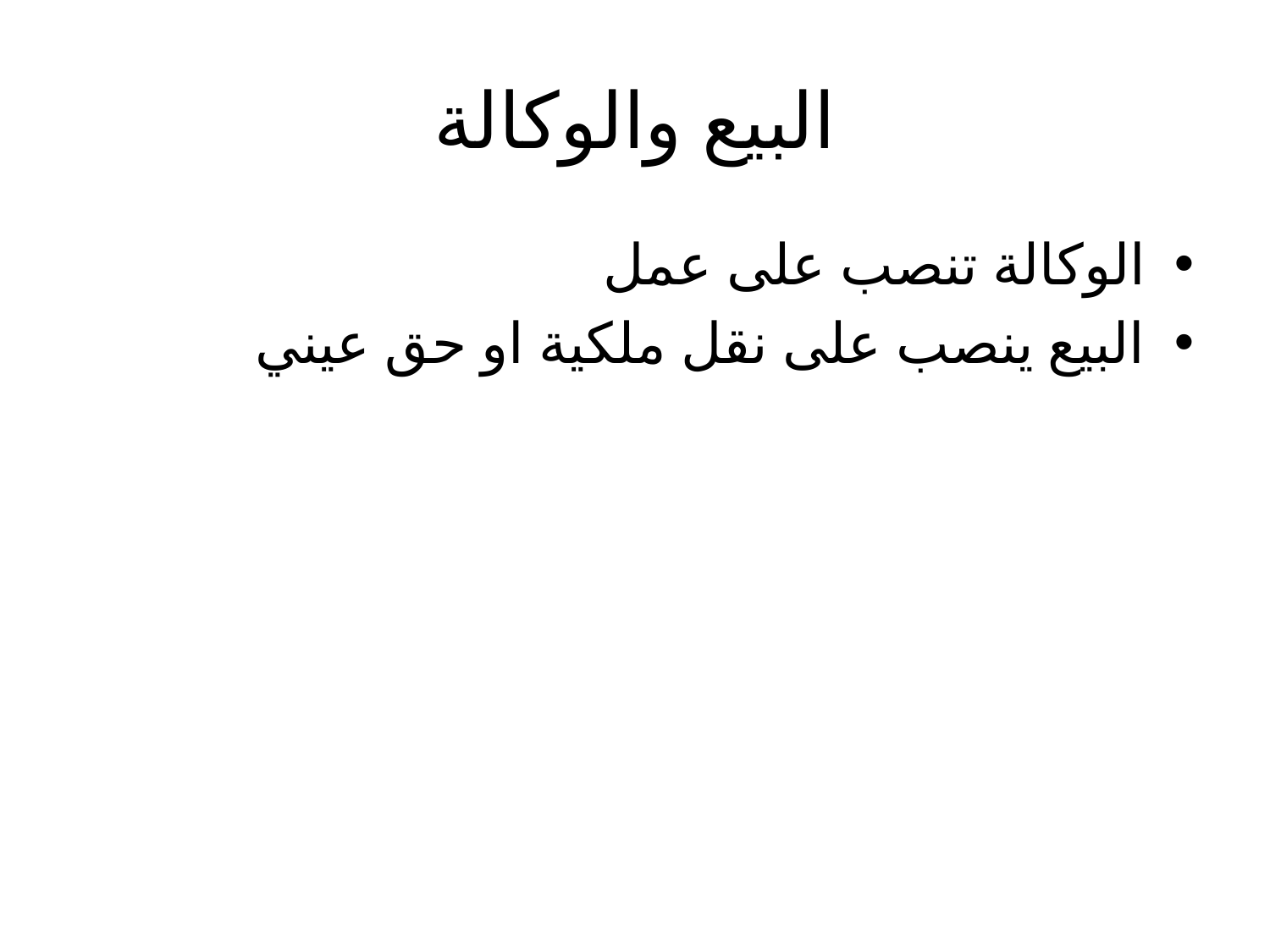

# البيع والوكالة
الوكالة تنصب على عمل
البيع ينصب على نقل ملكية او حق عيني